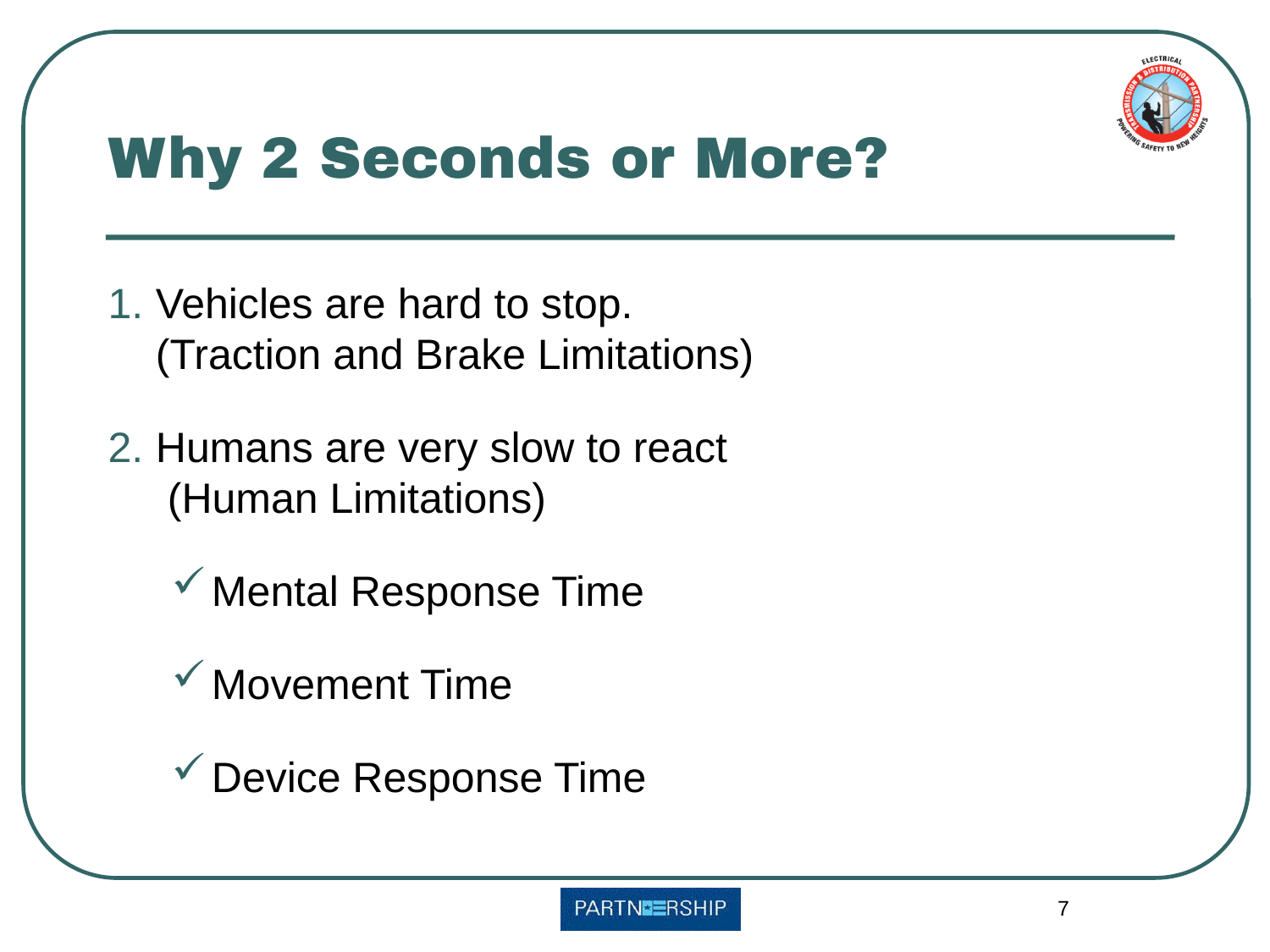

# Why 2 Seconds or More?
Vehicles are hard to stop.
(Traction and Brake Limitations)
Humans are very slow to react
 (Human Limitations)
Mental Response Time
Movement Time
Device Response Time
7